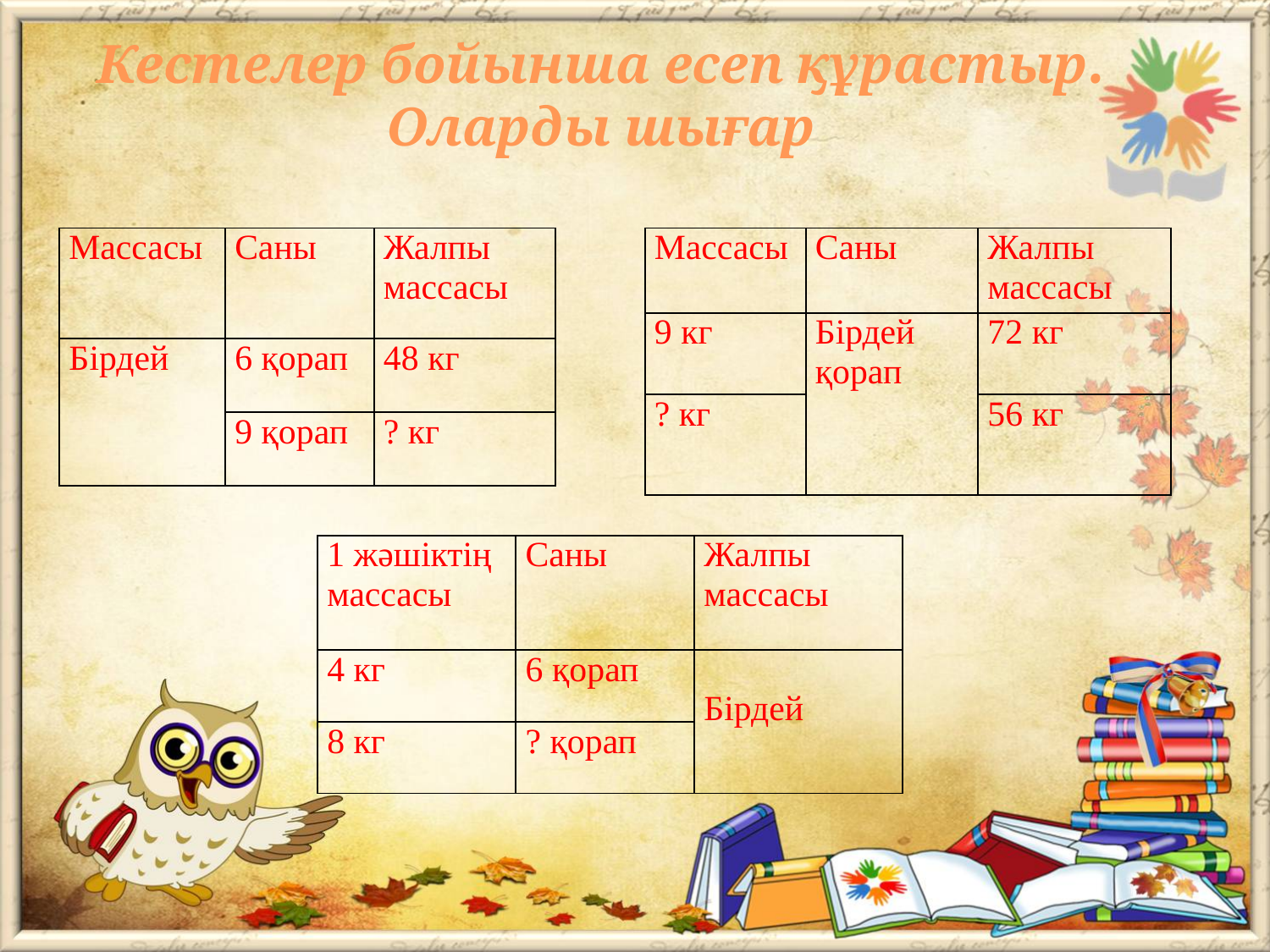

# Кестелер бойынша есеп құрастыр. Оларды шығар

| Массасы | Саны | Жалпы массасы |
| --- | --- | --- |
| Бірдей | 6 қорап | 48 кг |
|  | 9 қорап | ? кг |
| Массасы | Саны | Жалпы массасы |
| --- | --- | --- |
| 9 кг | Бірдей қорап | 72 кг |
| ? кг |  | 56 кг |

| 1 жәшіктің массасы | Саны | Жалпы массасы |
| --- | --- | --- |
| 4 кг | 6 қорап | Бірдей |
| 8 кг | ? қорап |  |